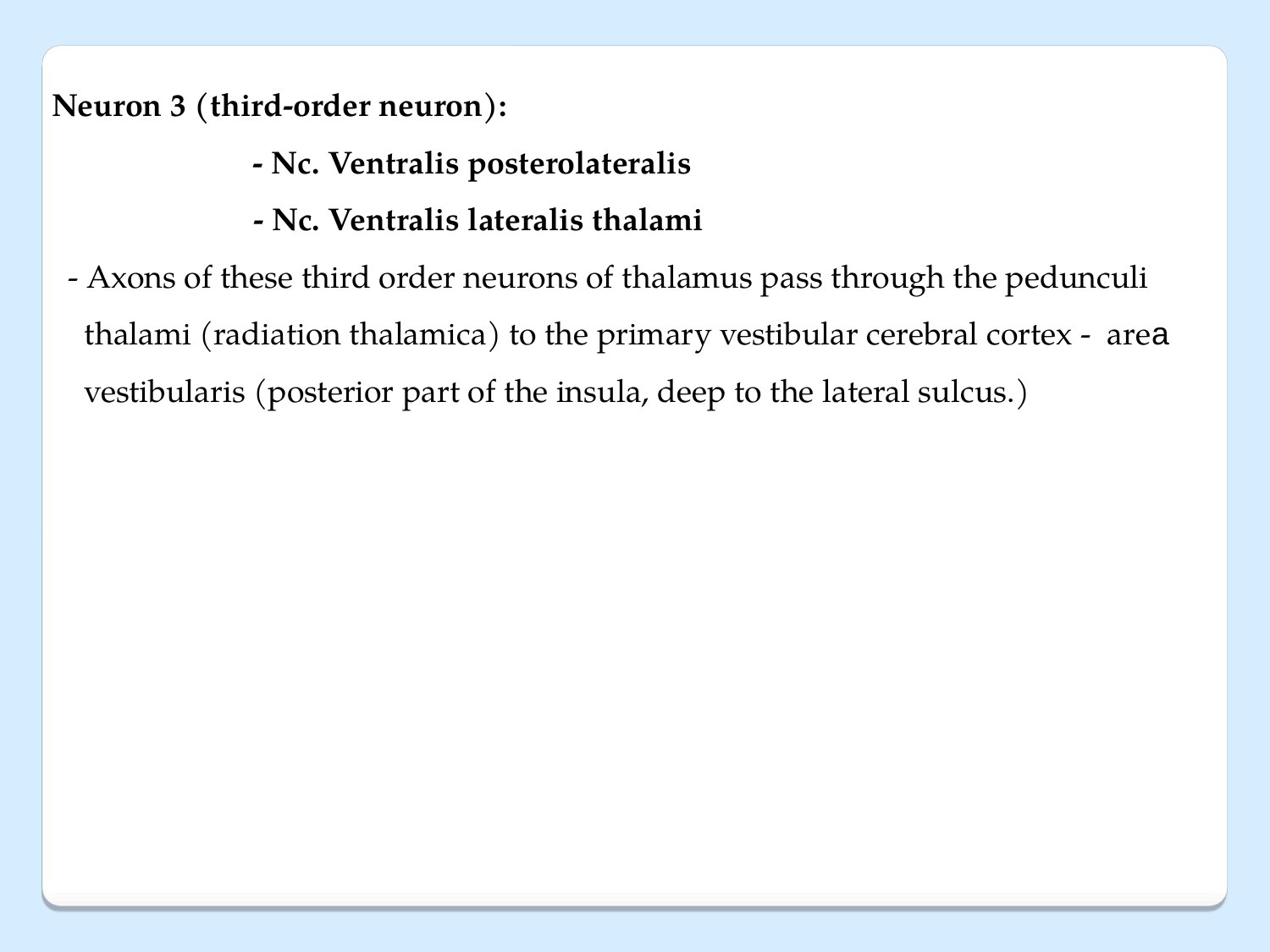

Neuron 3 (third-order neuron):
                         - Nc. Ventralis posterolateralis
                         - Nc. Ventralis lateralis thalami
  - Axons of these third order neurons of thalamus pass through the pedunculi
    thalami (radiation thalamica) to the primary vestibular cerebral cortex -  areа
    vestibularis (posterior part of the insula, deep to the lateral sulcus.)